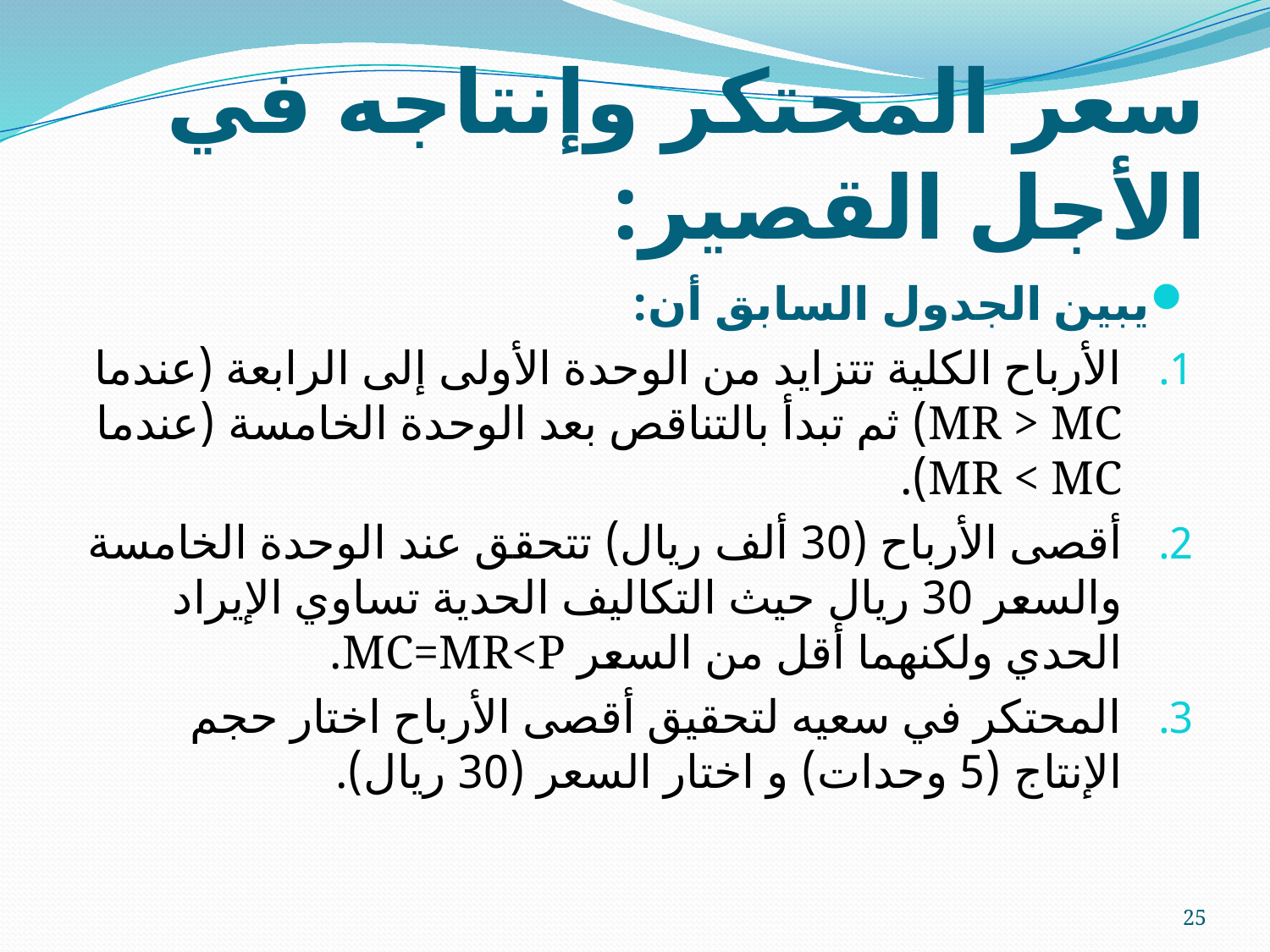

# سعر المحتكر وإنتاجه في الأجل القصير:
يبين الجدول السابق أن:
الأرباح الكلية تتزايد من الوحدة الأولى إلى الرابعة (عندما MR > MC) ثم تبدأ بالتناقص بعد الوحدة الخامسة (عندما MR < MC).
أقصى الأرباح (30 ألف ريال) تتحقق عند الوحدة الخامسة والسعر 30 ريال حيث التكاليف الحدية تساوي الإيراد الحدي ولكنهما أقل من السعر MC=MR<P.
المحتكر في سعيه لتحقيق أقصى الأرباح اختار حجم الإنتاج (5 وحدات) و اختار السعر (30 ريال).
25